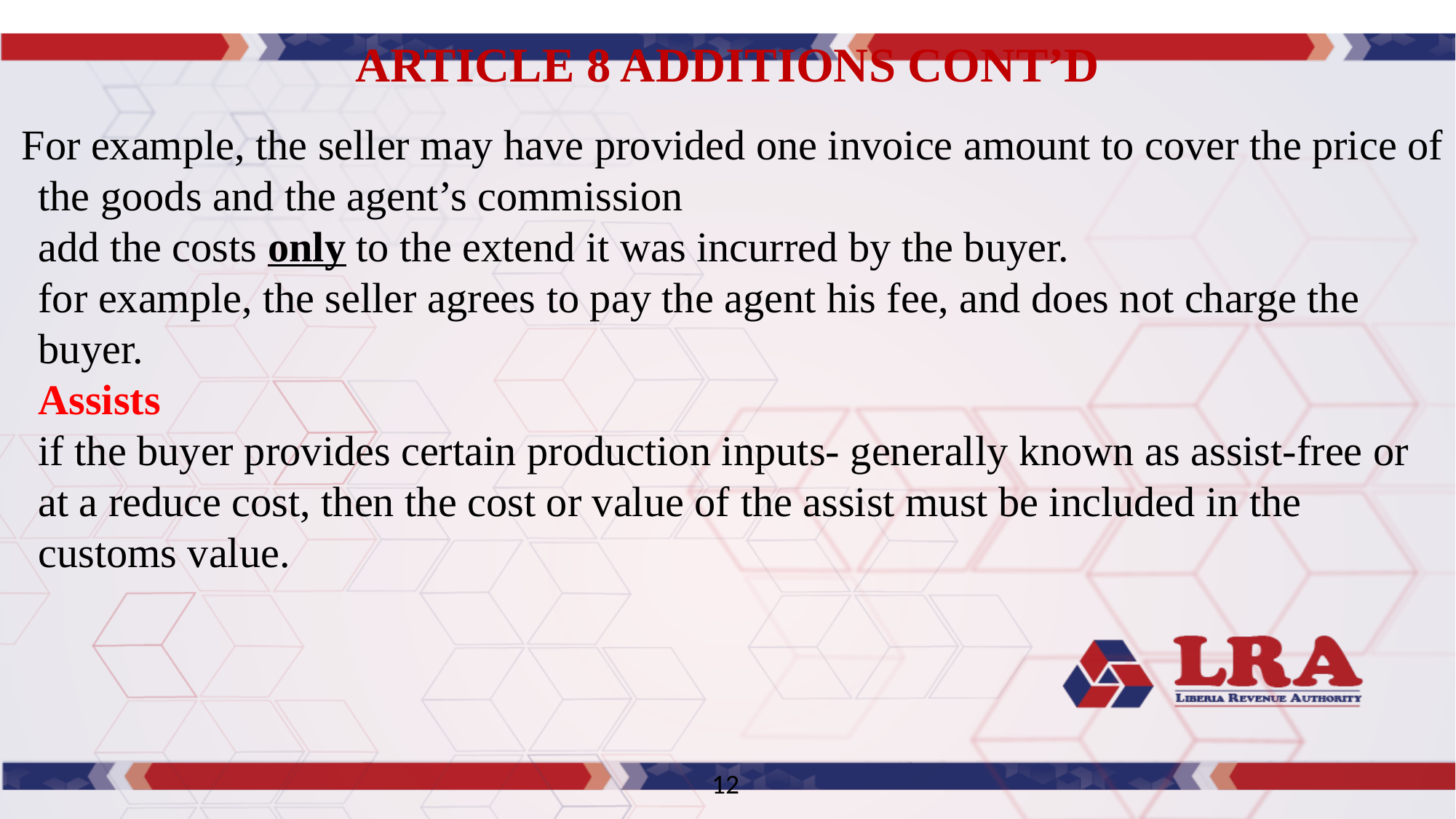

# ARTICLE 8 ADDITIONS CONT’D
 For example, the seller may have provided one invoice amount to cover the price of the goods and the agent’s commission
add the costs only to the extend it was incurred by the buyer.
for example, the seller agrees to pay the agent his fee, and does not charge the buyer.
Assists
if the buyer provides certain production inputs- generally known as assist-free or at a reduce cost, then the cost or value of the assist must be included in the customs value.
12